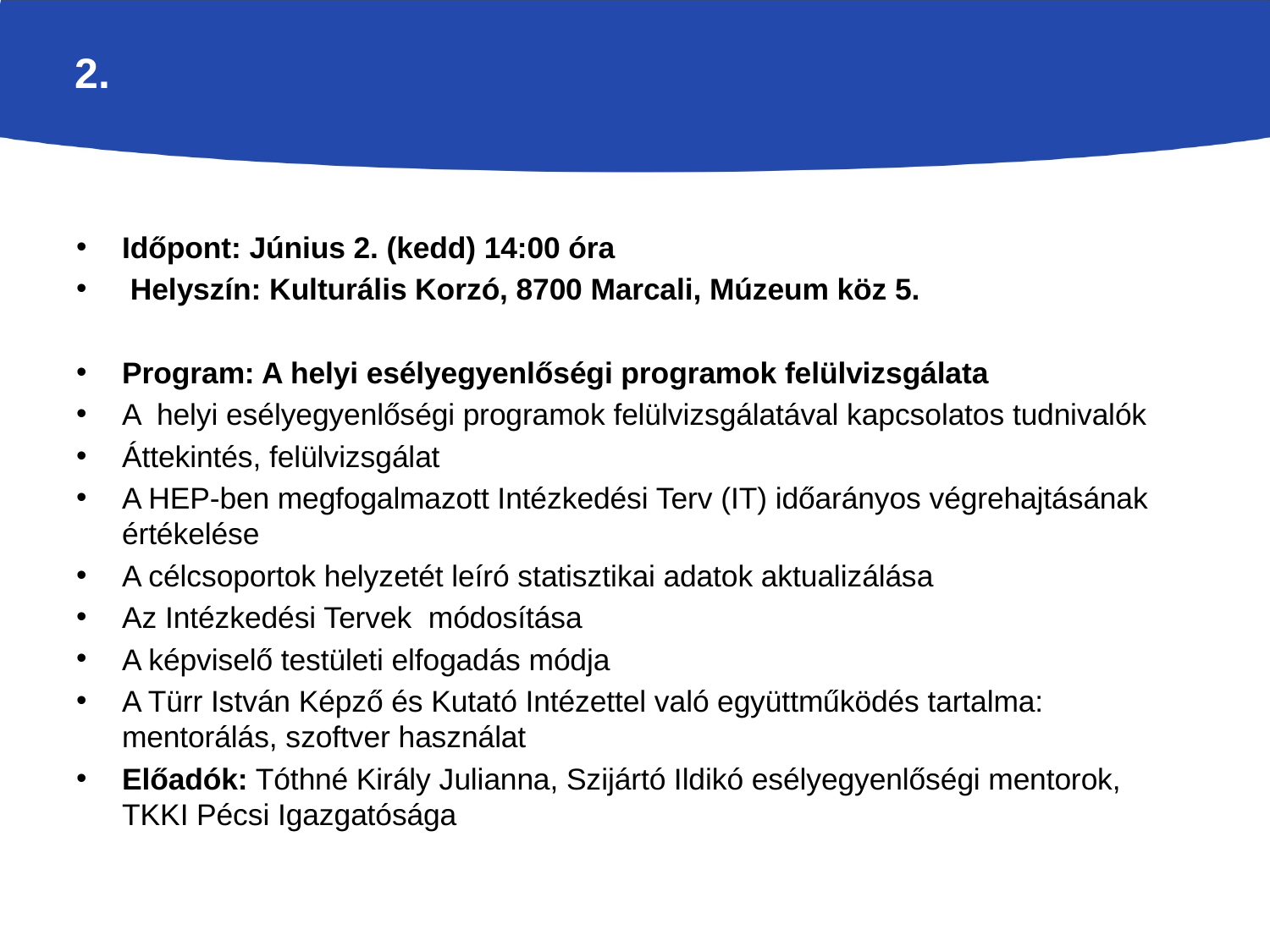

# 2.
Időpont: Június 2. (kedd) 14:00 óra
 Helyszín: Kulturális Korzó, 8700 Marcali, Múzeum köz 5.

Program: A helyi esélyegyenlőségi programok felülvizsgálata
A  helyi esélyegyenlőségi programok felülvizsgálatával kapcsolatos tudnivalók
Áttekintés, felülvizsgálat
A HEP-ben megfogalmazott Intézkedési Terv (IT) időarányos végrehajtásának értékelése
A célcsoportok helyzetét leíró statisztikai adatok aktualizálása
Az Intézkedési Tervek  módosítása
A képviselő testületi elfogadás módja
A Türr István Képző és Kutató Intézettel való együttműködés tartalma: mentorálás, szoftver használat
Előadók: Tóthné Király Julianna, Szijártó Ildikó esélyegyenlőségi mentorok, TKKI Pécsi Igazgatósága